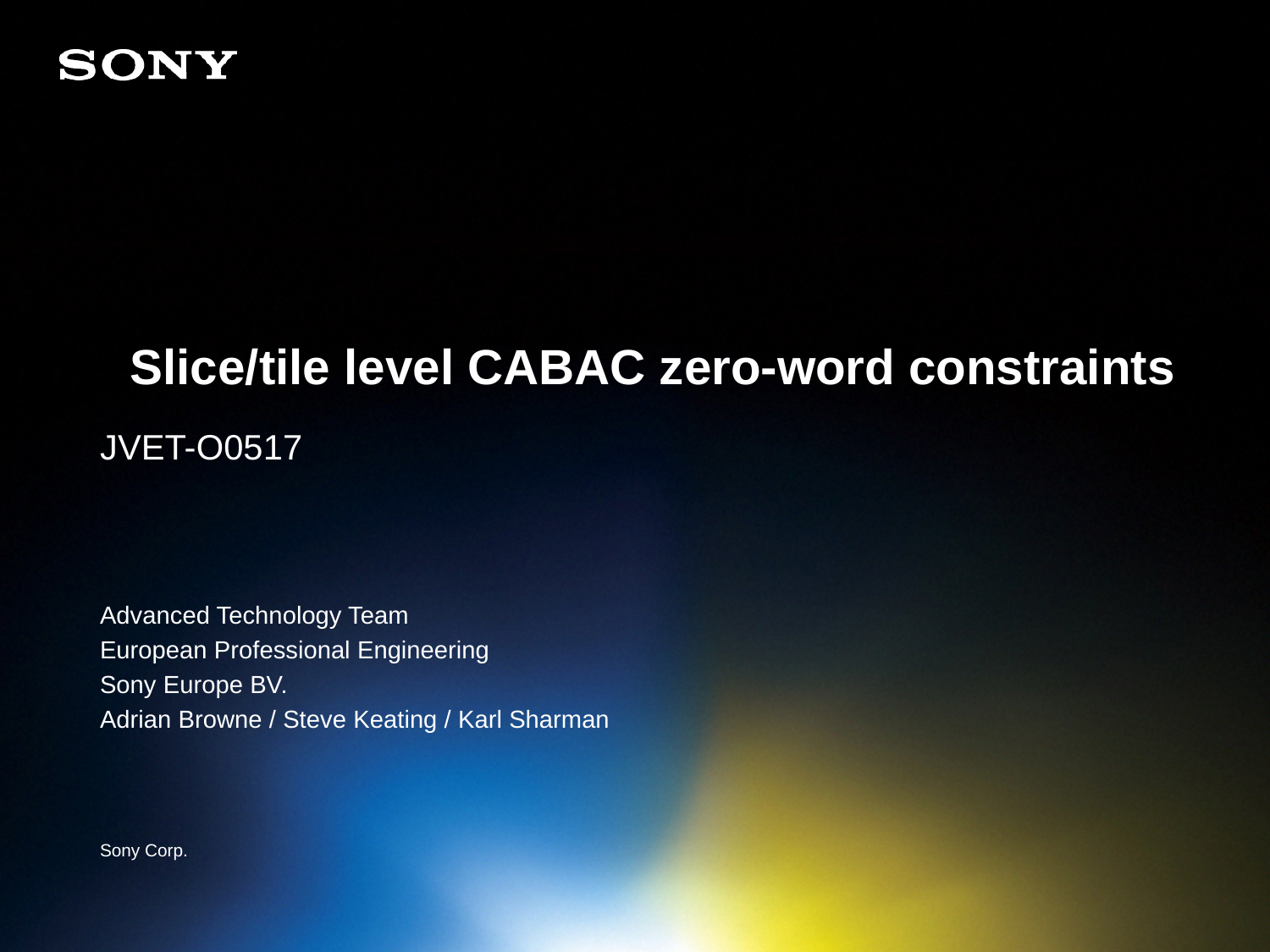

# Slice/tile level CABAC zero-word constraints
JVET-O0517
Advanced Technology Team
European Professional Engineering
Sony Europe BV.
Adrian Browne / Steve Keating / Karl Sharman
Sony Corp.